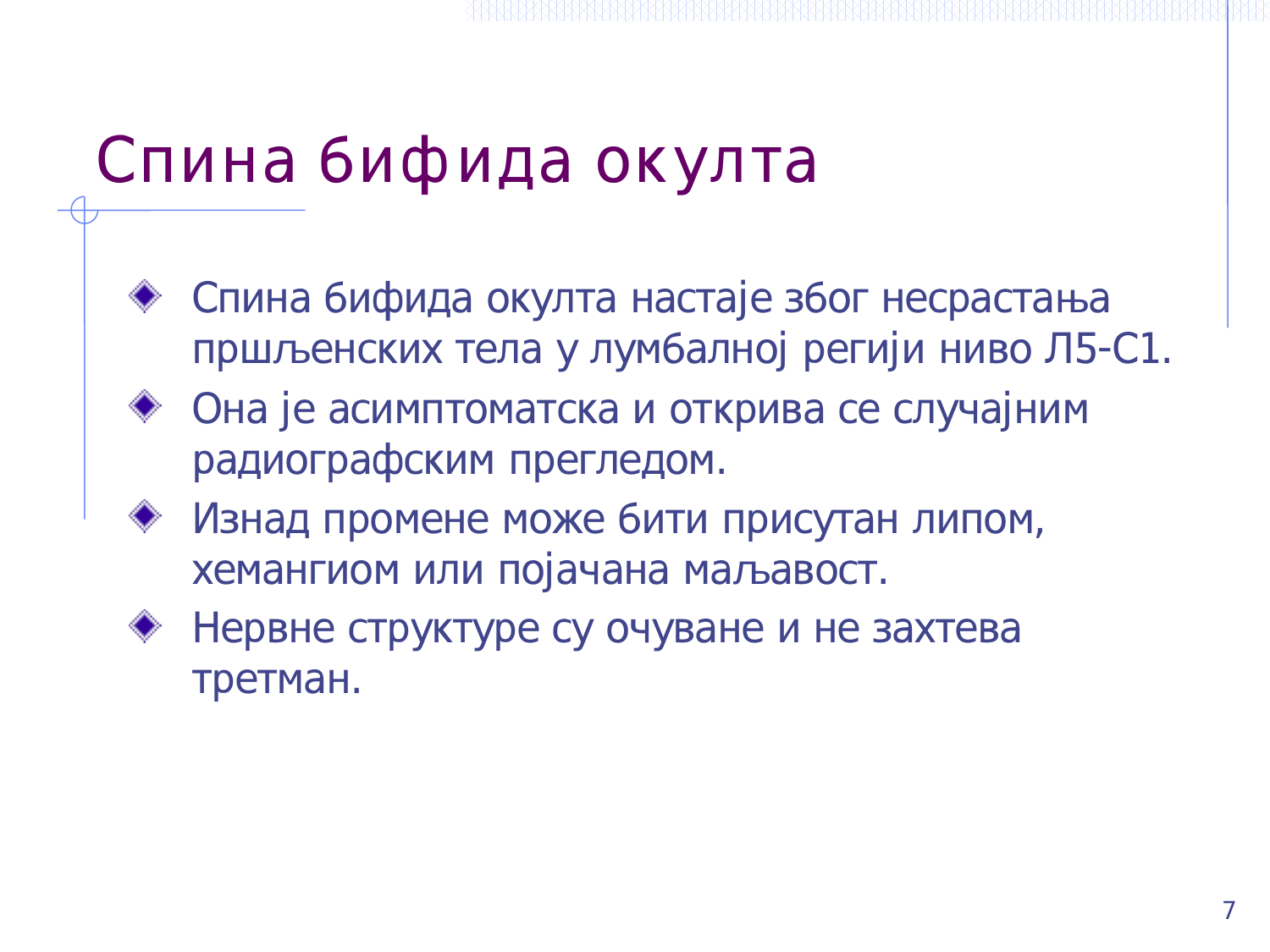

# Спина бифида окулта
Спина бифида окулта настаје због несрастања пршљенских тела у лумбалној регији ниво Л5-С1.
Она је асимптоматска и открива се случајним радиографским прегледом.
Изнад промене може бити присутан липом, хемангиом или појачана маљавост.
Нервне структуре су очуване и не захтева третман.
7